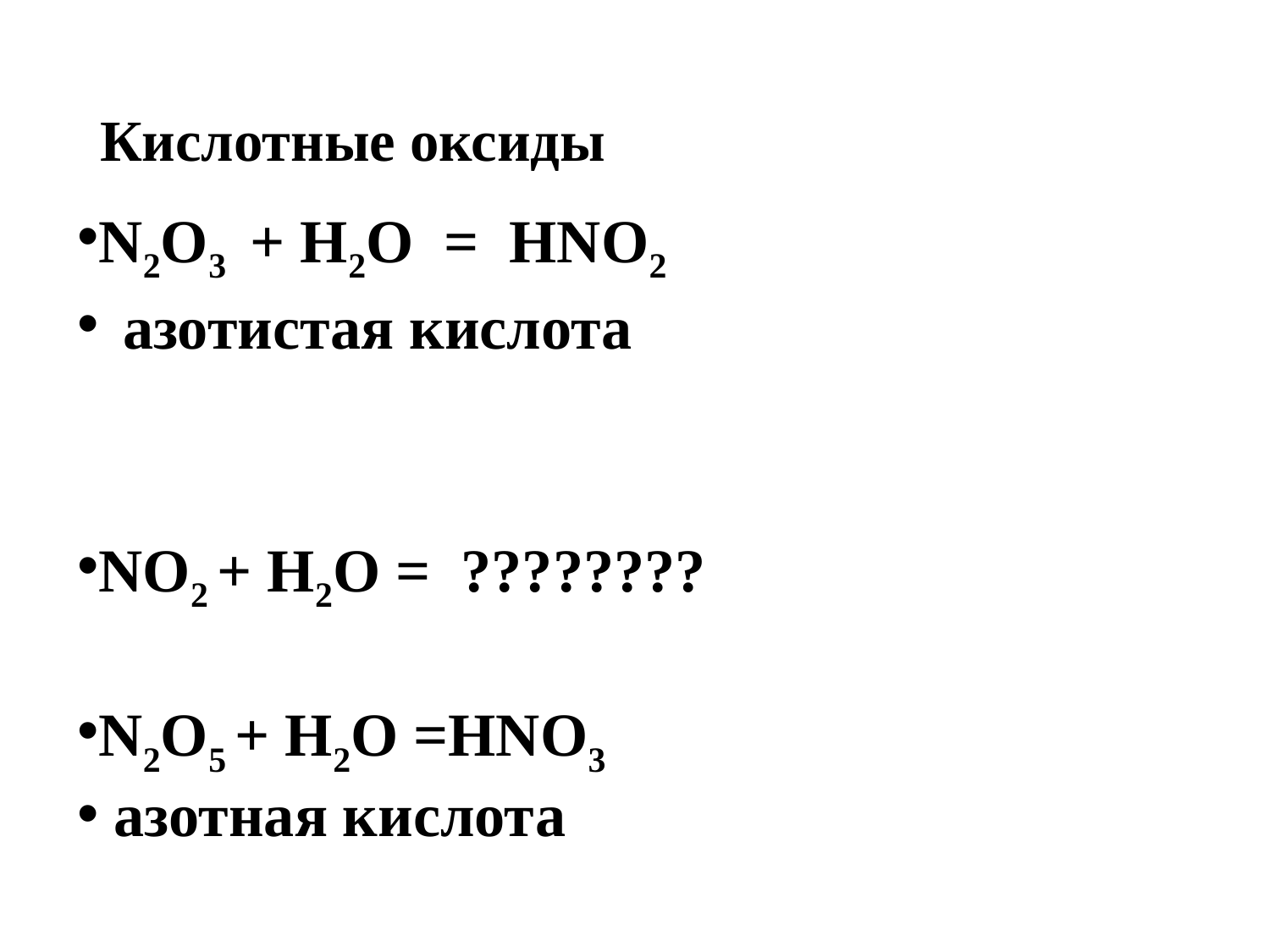

# Кислотные оксиды
N2O3  + H2O  =  HNO2
  азотистая кислота

NO2 + H2O =  ????????

N2O5 + H2O =HNO3
 азотная кислота